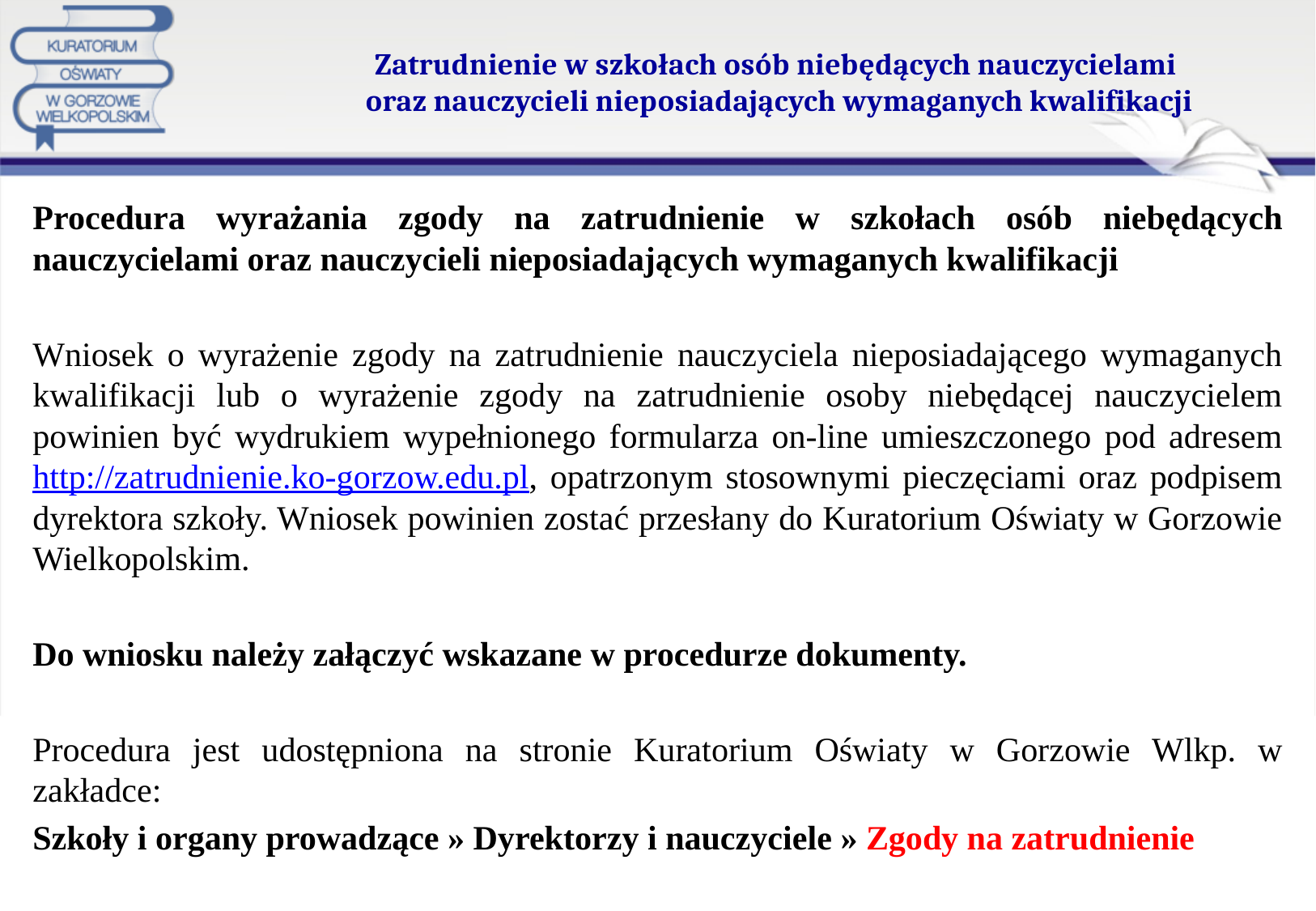

# Zatrudnienie w szkołach osób niebędących nauczycielami oraz nauczycieli nieposiadających wymaganych kwalifikacji
Procedura wyrażania zgody na zatrudnienie w szkołach osób niebędących nauczycielami oraz nauczycieli nieposiadających wymaganych kwalifikacji

Wniosek o wyrażenie zgody na zatrudnienie nauczyciela nieposiadającego wymaganych kwalifikacji lub o wyrażenie zgody na zatrudnienie osoby niebędącej nauczycielem powinien być wydrukiem wypełnionego formularza on-line umieszczonego pod adresem http://zatrudnienie.ko-gorzow.edu.pl, opatrzonym stosownymi pieczęciami oraz podpisem dyrektora szkoły. Wniosek powinien zostać przesłany do Kuratorium Oświaty w Gorzowie Wielkopolskim.

Do wniosku należy załączyć wskazane w procedurze dokumenty.

Procedura jest udostępniona na stronie Kuratorium Oświaty w Gorzowie Wlkp. w zakładce:
Szkoły i organy prowadzące » Dyrektorzy i nauczyciele » Zgody na zatrudnienie